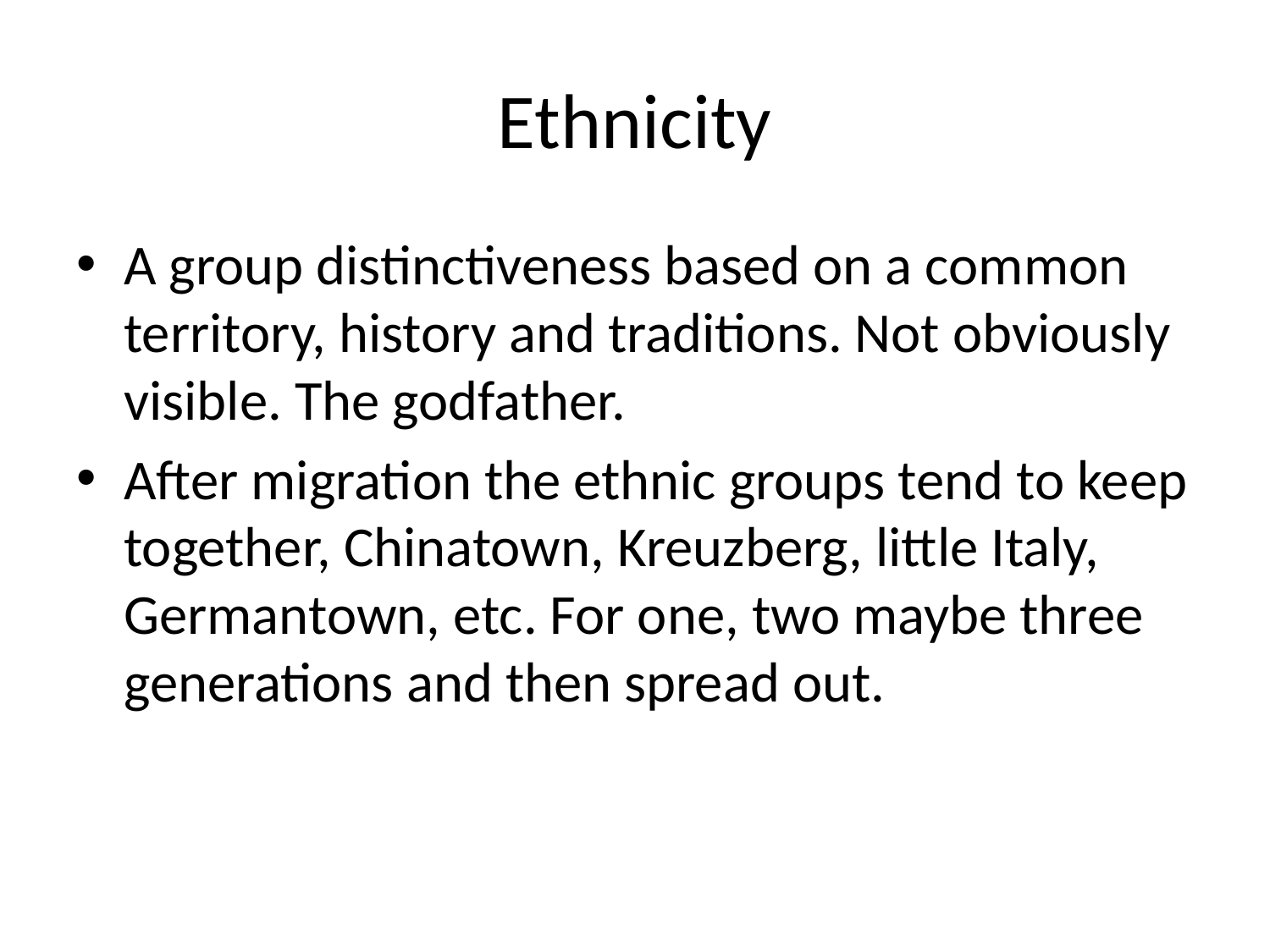

# Ethnicity
A group distinctiveness based on a common territory, history and traditions. Not obviously visible. The godfather.
After migration the ethnic groups tend to keep together, Chinatown, Kreuzberg, little Italy, Germantown, etc. For one, two maybe three generations and then spread out.